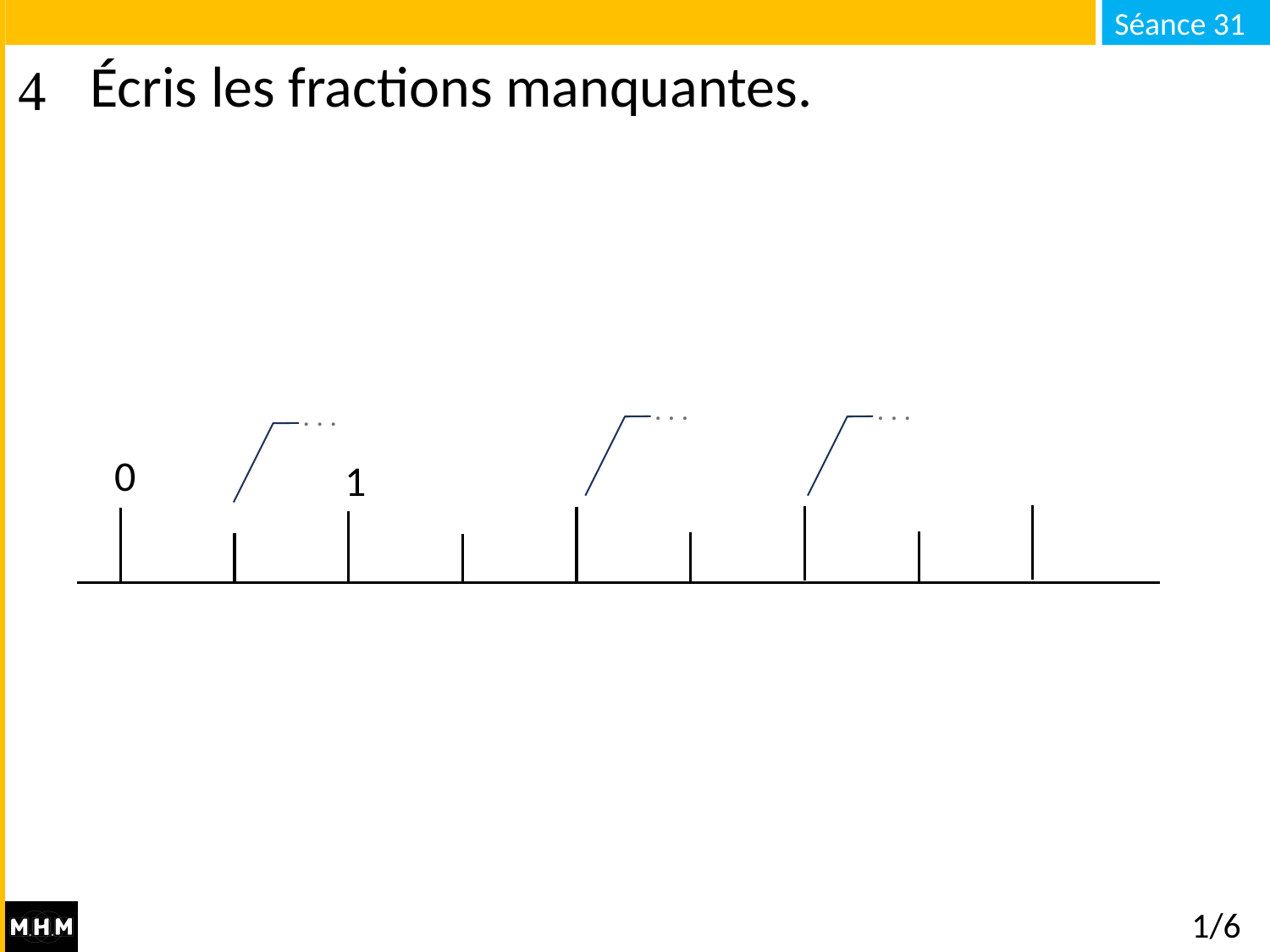

# Écris les fractions manquantes.
. . .
. . .
. . .
0
1
1/6